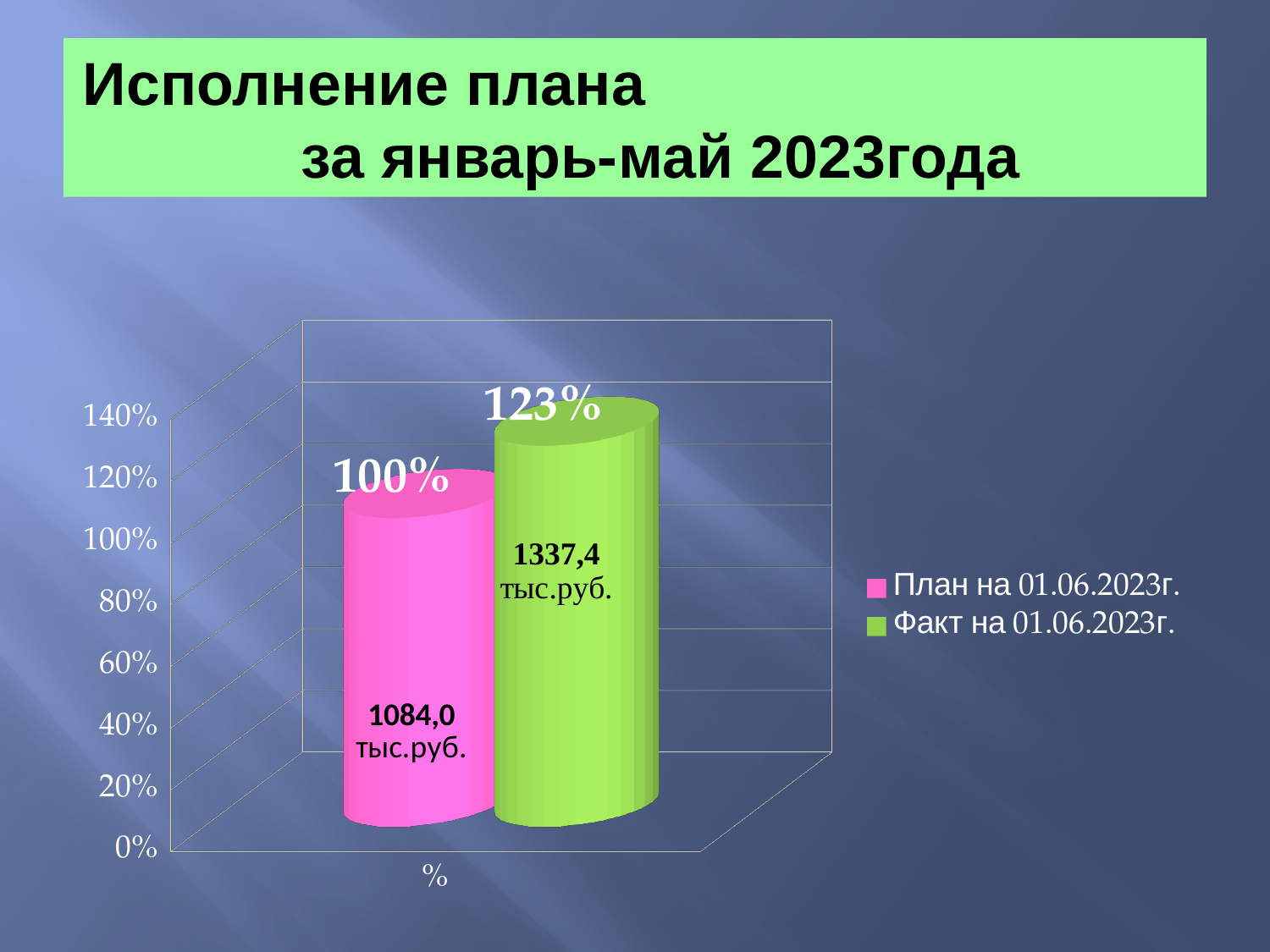

# Исполнение плана                                    за январь-май 2023года

[unsupported chart]